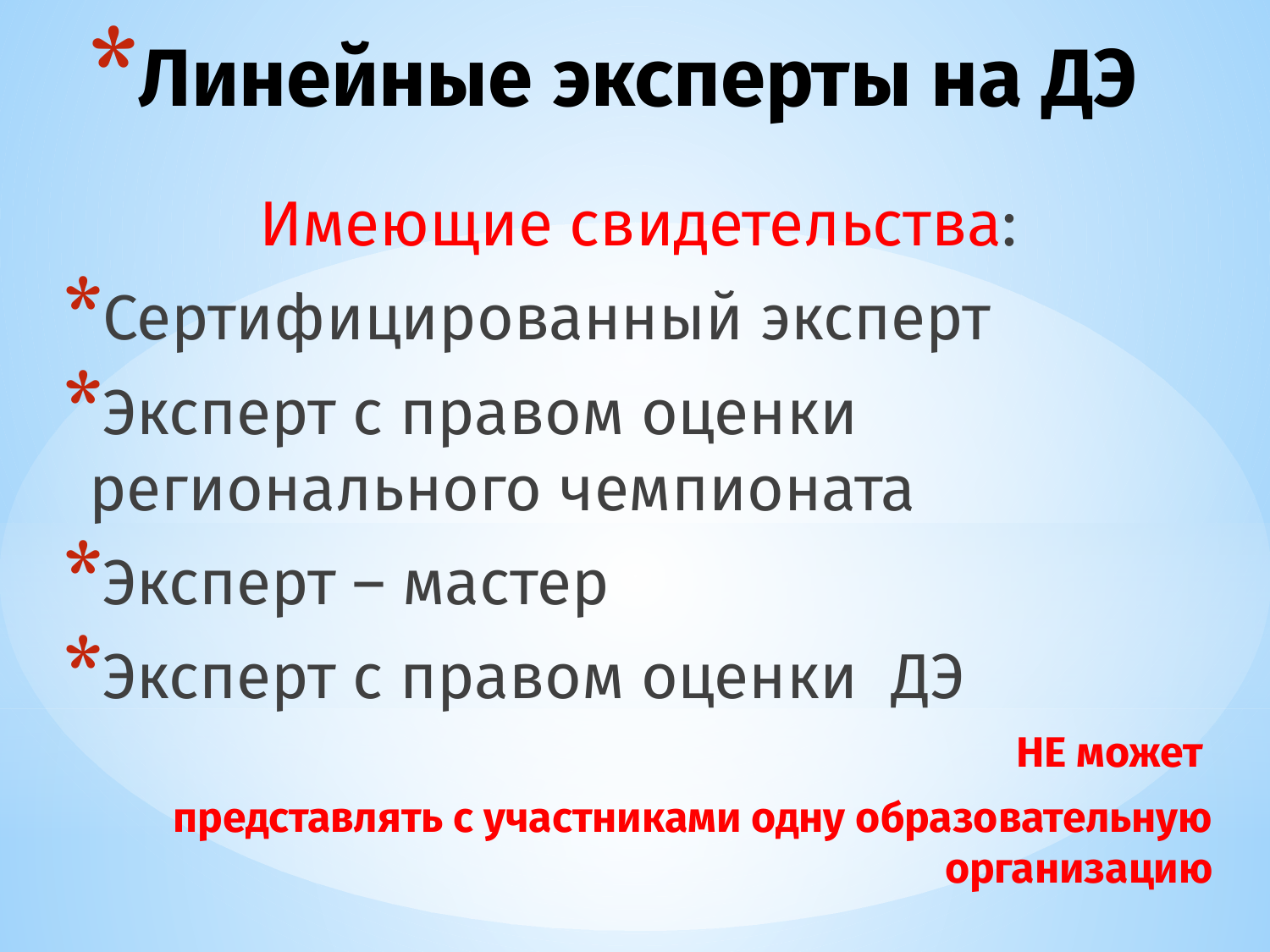

# Линейные эксперты на ДЭ
Имеющие свидетельства:
Сертифицированный эксперт
Эксперт с правом оценки регионального чемпионата
Эксперт – мастер
Эксперт с правом оценки  ДЭ
НЕ может
представлять с участниками одну образовательную организацию